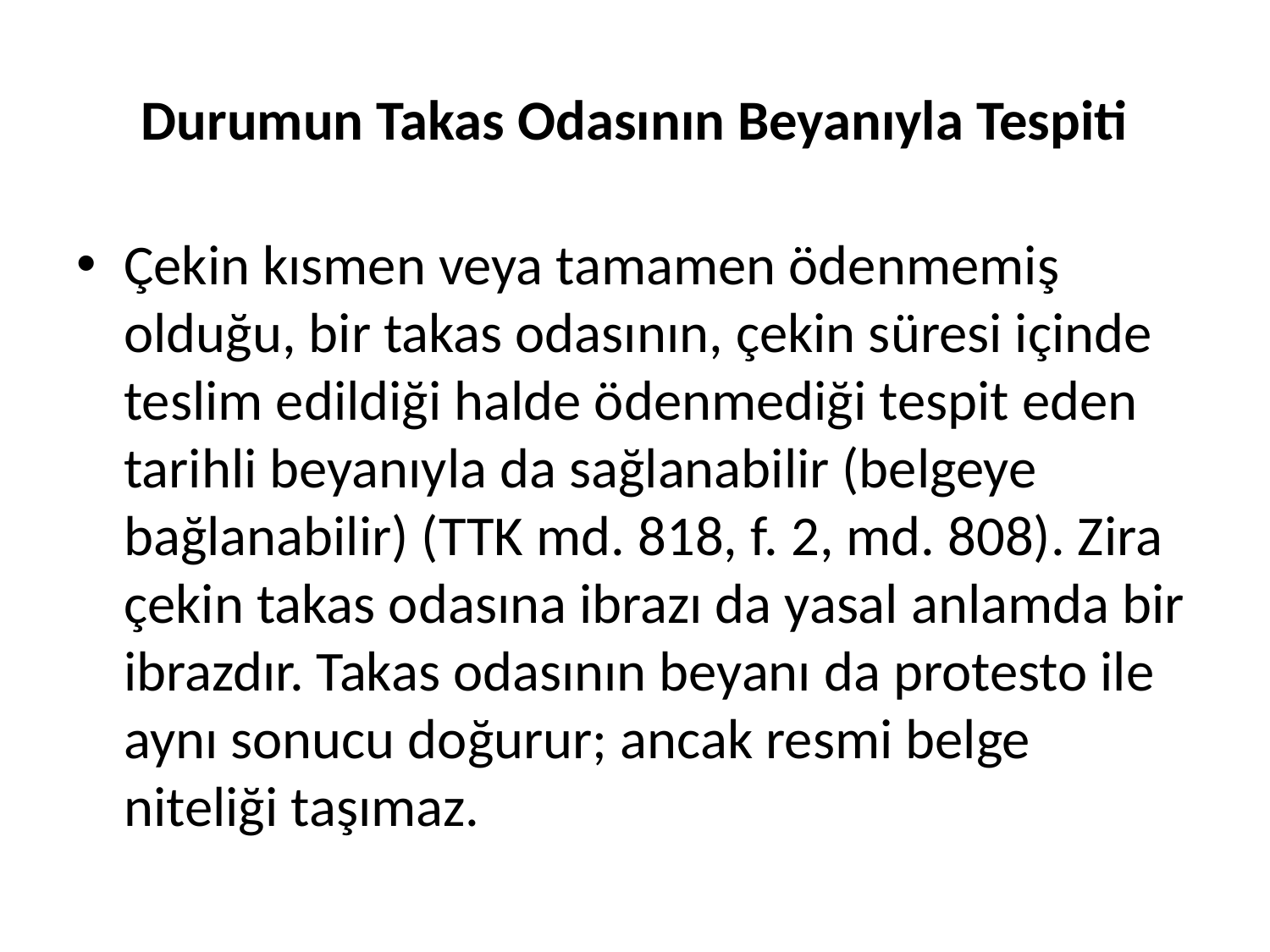

# Durumun Takas Odasının Beyanıyla Tespiti
Çekin kısmen veya tamamen ödenmemiş olduğu, bir takas odasının, çekin süresi içinde teslim edildiği halde ödenmediği tespit eden tarihli beyanıyla da sağlanabilir (belgeye bağlanabilir) (TTK md. 818, f. 2, md. 808). Zira çekin takas odasına ibrazı da yasal anlamda bir ibrazdır. Takas odasının beyanı da protesto ile aynı sonucu doğurur; ancak resmi belge niteliği taşımaz.